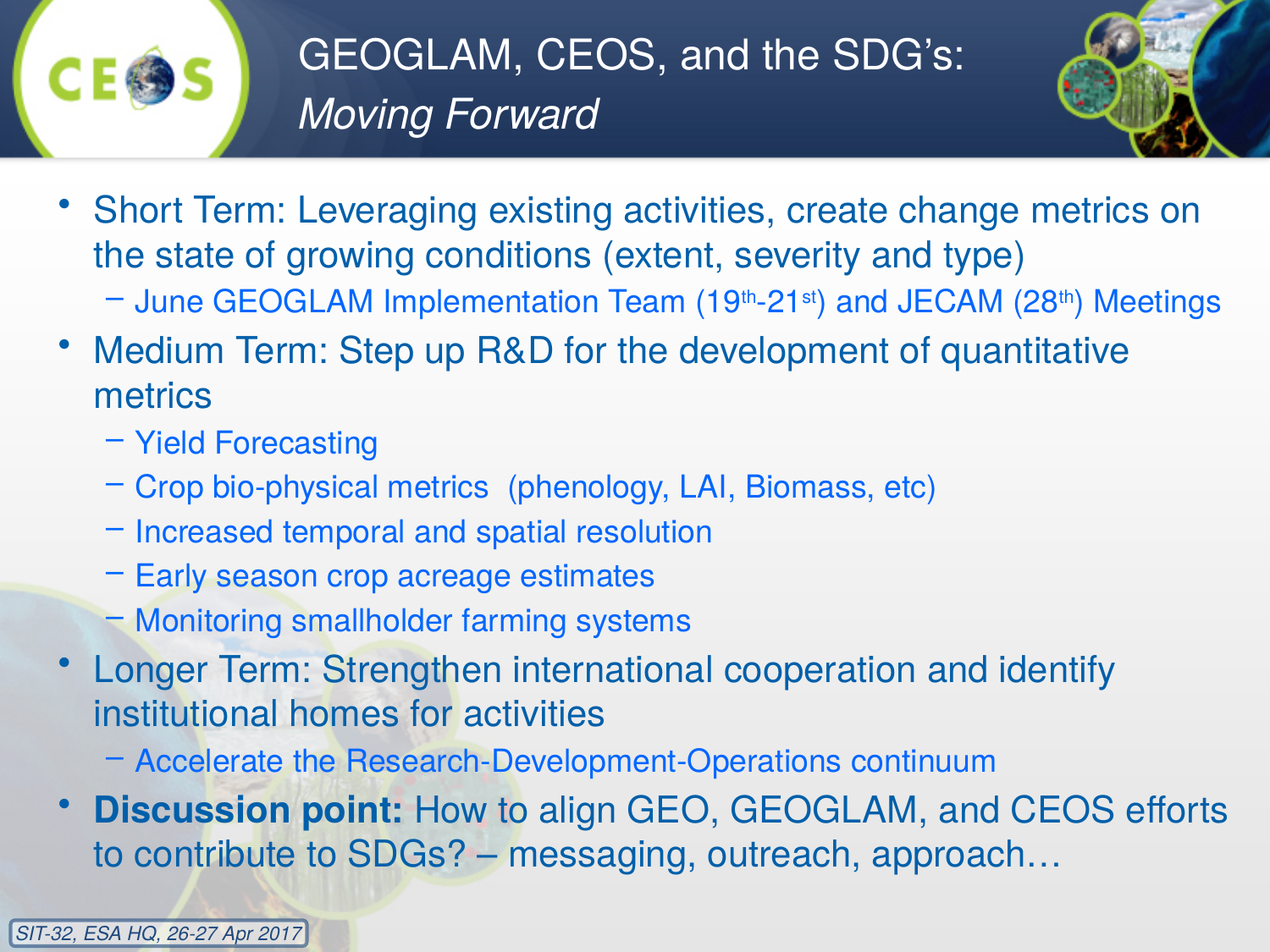

GEOGLAM, CEOS, and the SDG’s:
Moving Forward
Short Term: Leveraging existing activities, create change metrics on the state of growing conditions (extent, severity and type)
June GEOGLAM Implementation Team (19th-21st) and JECAM (28th) Meetings
Medium Term: Step up R&D for the development of quantitative metrics
Yield Forecasting
Crop bio-physical metrics  (phenology, LAI, Biomass, etc)
Increased temporal and spatial resolution
Early season crop acreage estimates
Monitoring smallholder farming systems
Longer Term: Strengthen international cooperation and identify institutional homes for activities
Accelerate the Research-Development-Operations continuum
Discussion point: How to align GEO, GEOGLAM, and CEOS efforts to contribute to SDGs? – messaging, outreach, approach…